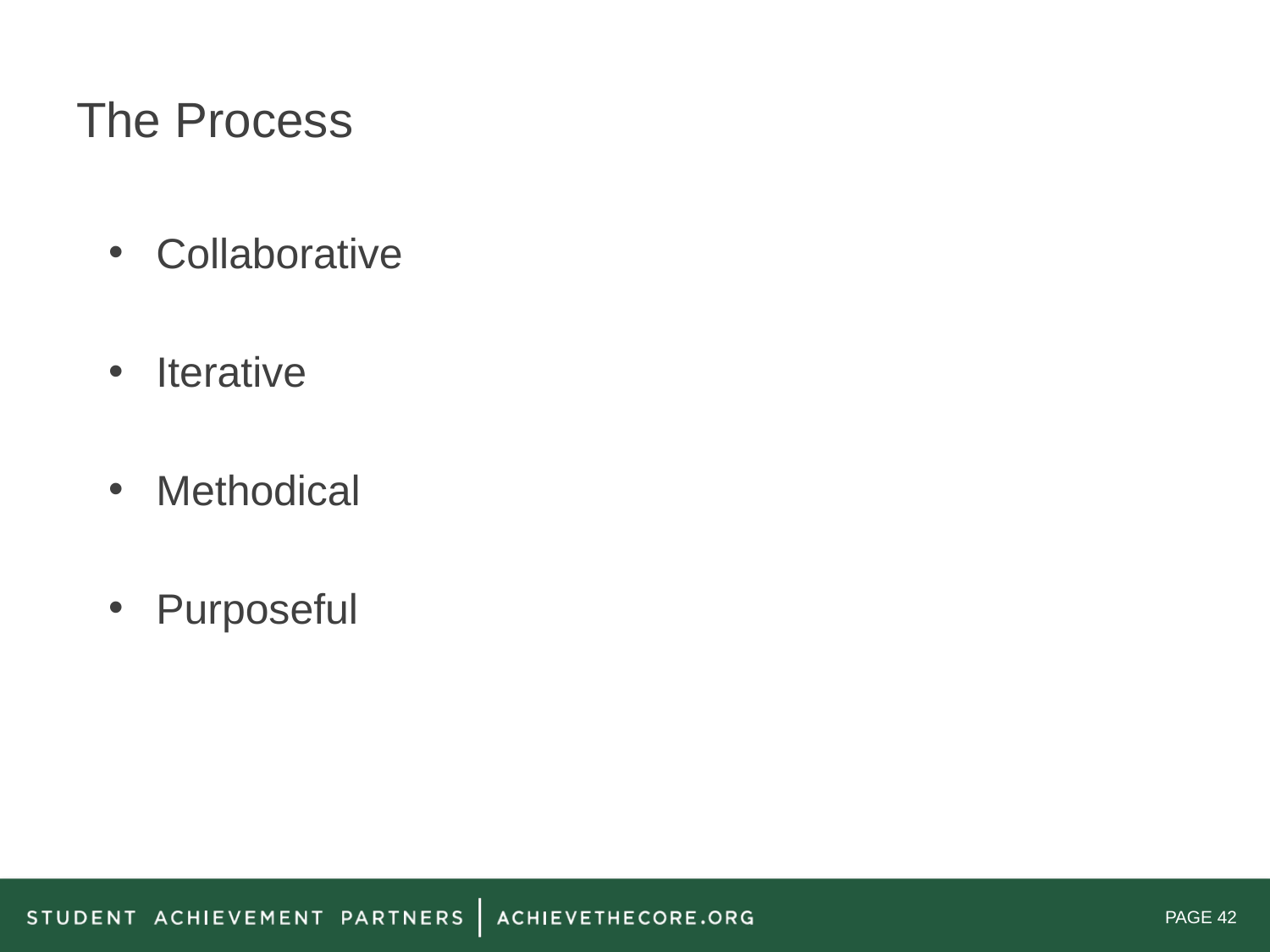

# The Process
Collaborative

Iterative

Methodical

Purposeful